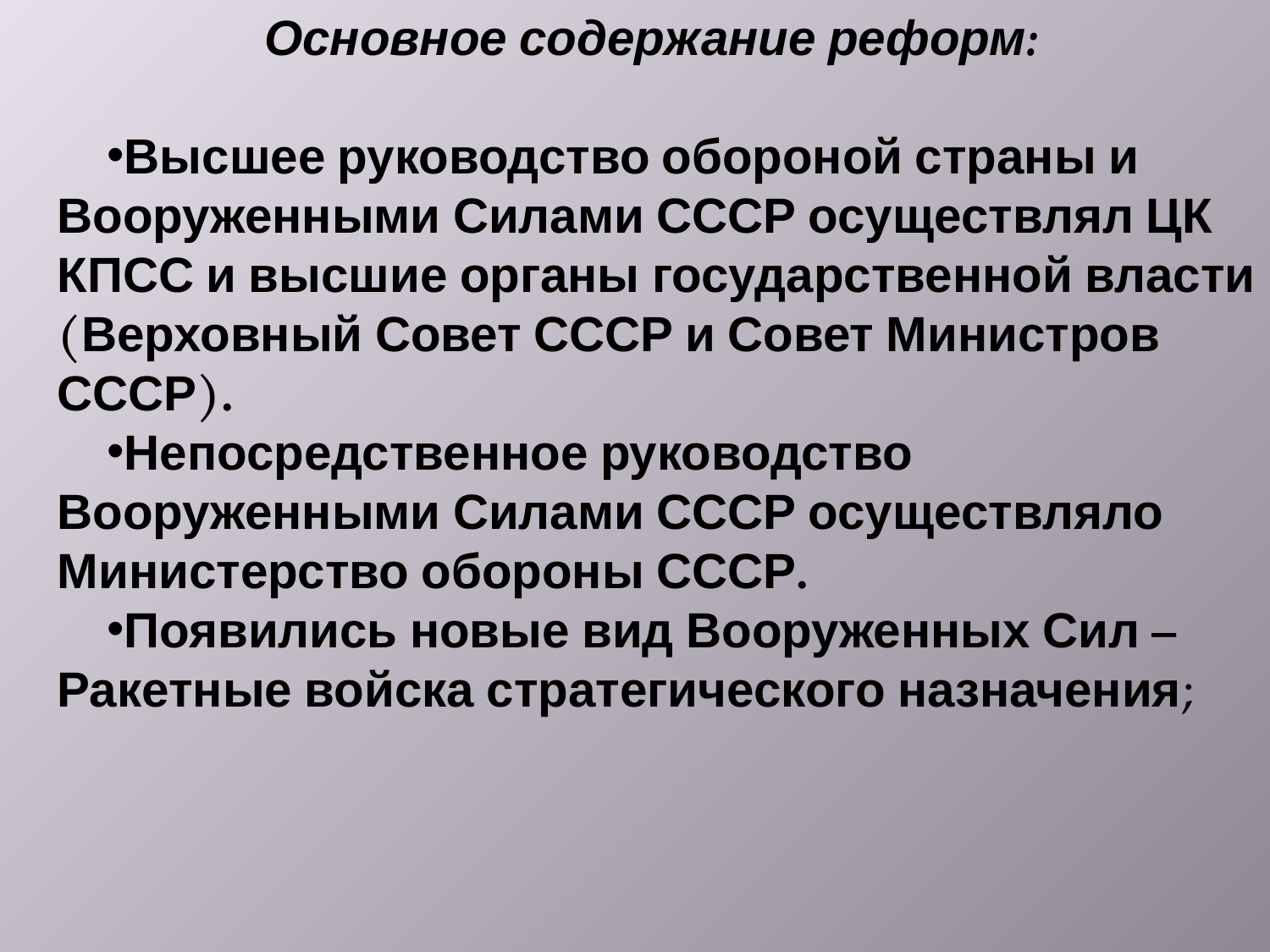

Основное содержание реформ:

Высшее руководство обороной страны и Вооруженными Силами СССР осуществлял ЦК КПСС и высшие органы государственной власти (Верховный Совет СССР и Совет Министров СССР).
Непосредственное руководство Вооруженными Силами СССР осуществляло Министерство обороны СССР.
Появились новые вид Вооруженных Сил – Ракетные войска стратегического назначения;